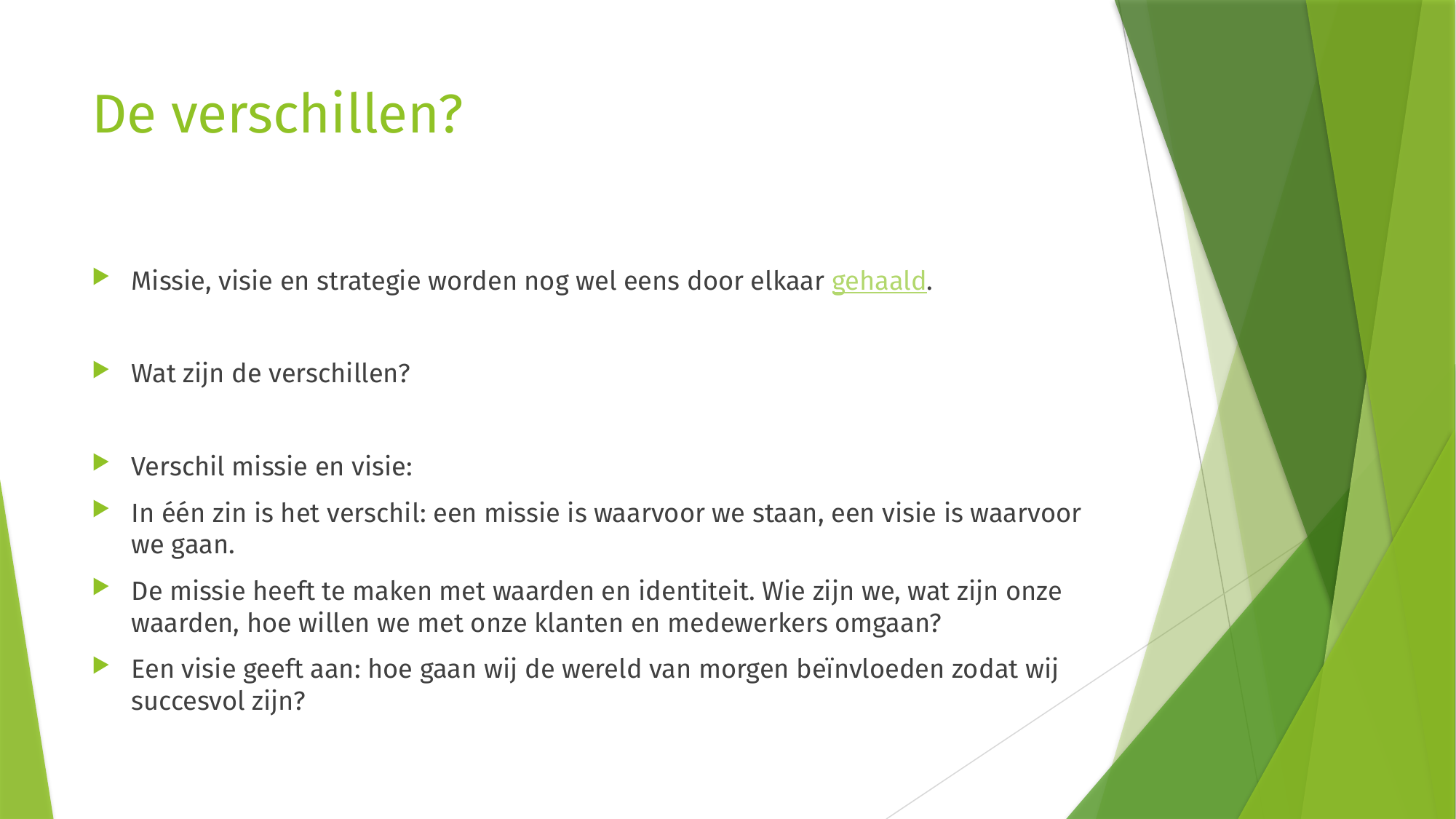

# De verschillen?
Missie, visie en strategie worden nog wel eens door elkaar gehaald.

Wat zijn de verschillen?

Verschil missie en visie:
In één zin is het verschil: een missie is waarvoor we staan, een visie is waarvoor we gaan.
De missie heeft te maken met waarden en identiteit. Wie zijn we, wat zijn onze waarden, hoe willen we met onze klanten en medewerkers omgaan?
Een visie geeft aan: hoe gaan wij de wereld van morgen beïnvloeden zodat wij succesvol zijn?